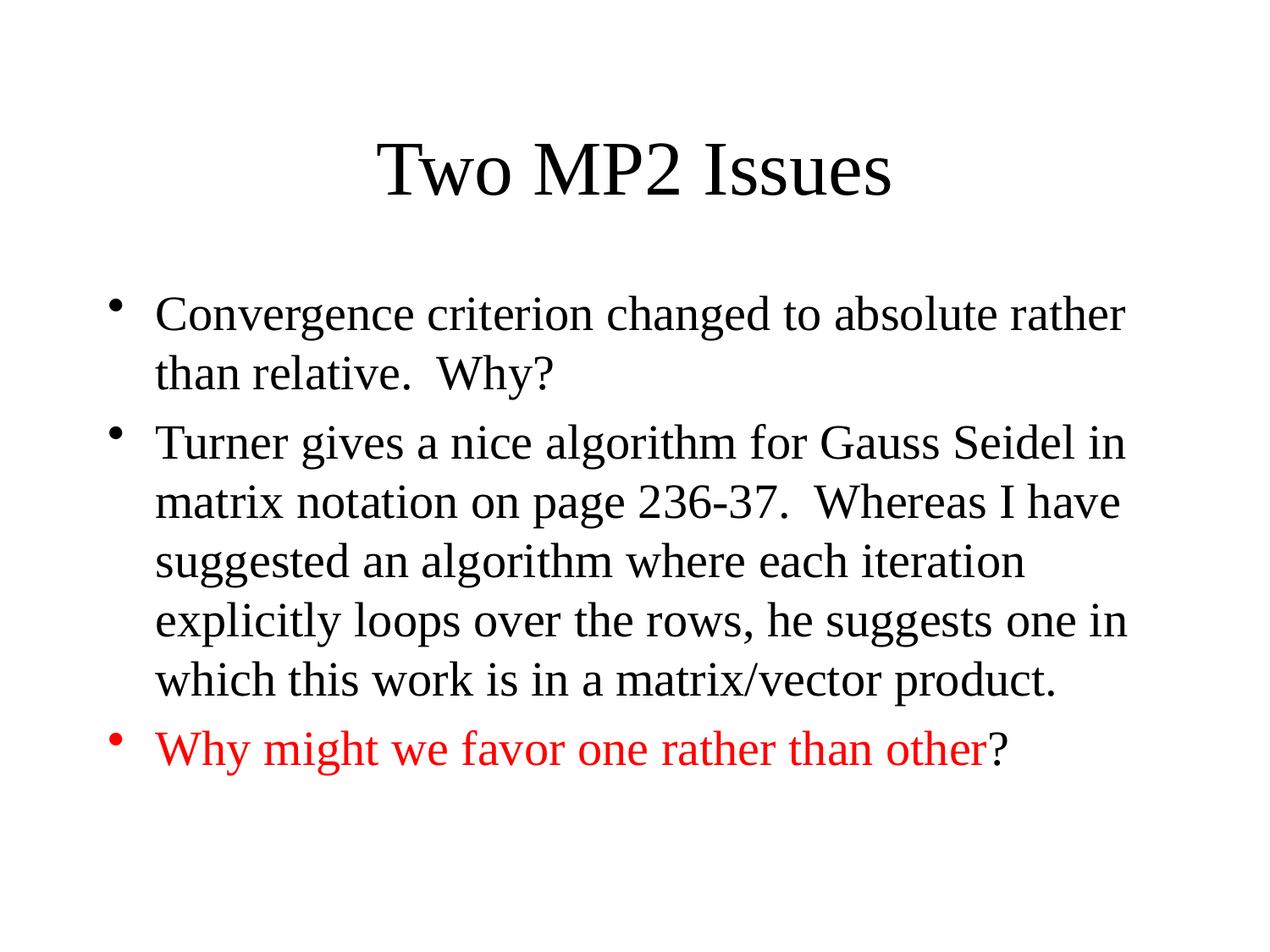

# Two MP2 Issues
Convergence criterion changed to absolute rather than relative.  Why?
Turner gives a nice algorithm for Gauss Seidel in matrix notation on page 236-37.  Whereas I have suggested an algorithm where each iteration explicitly loops over the rows, he suggests one in which this work is in a matrix/vector product.
Why might we favor one rather than other?